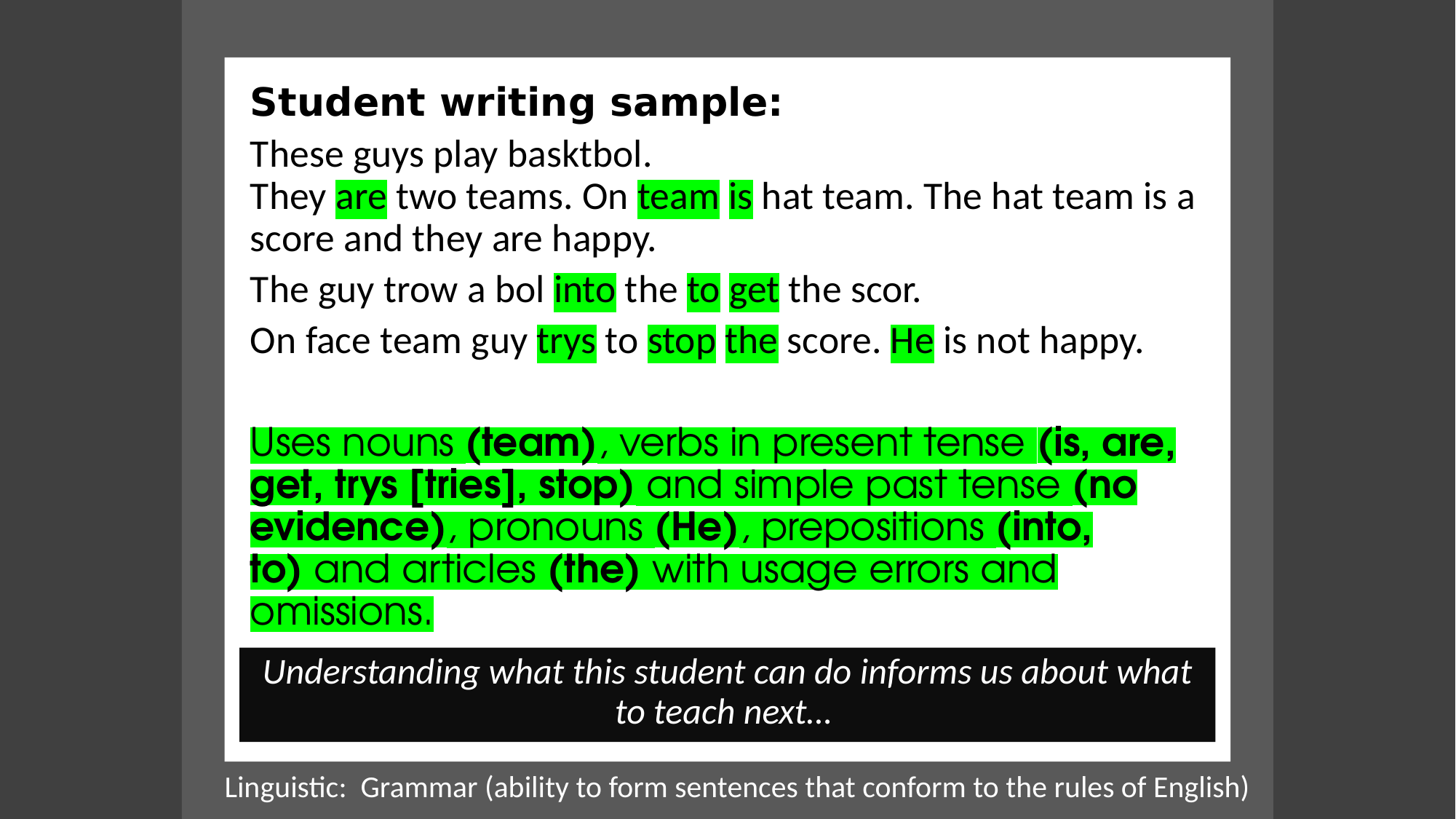

Student writing sample:
These guys play basktbol. They are two teams. On team is hat team. The hat team is a score and they are happy.
The guy trow a bol into the to get the scor.
On face team guy trys to stop the score. He is not happy.

Uses nouns (team), verbs in present tense (is, are, get, trys [tries], stop) and simple past tense (no evidence), pronouns (He), prepositions (into, to) and articles (the) with usage errors and omissions.
Understanding what this student can do informs us about what to teach next…
Linguistic:  Grammar (ability to form sentences that conform to the rules of English)